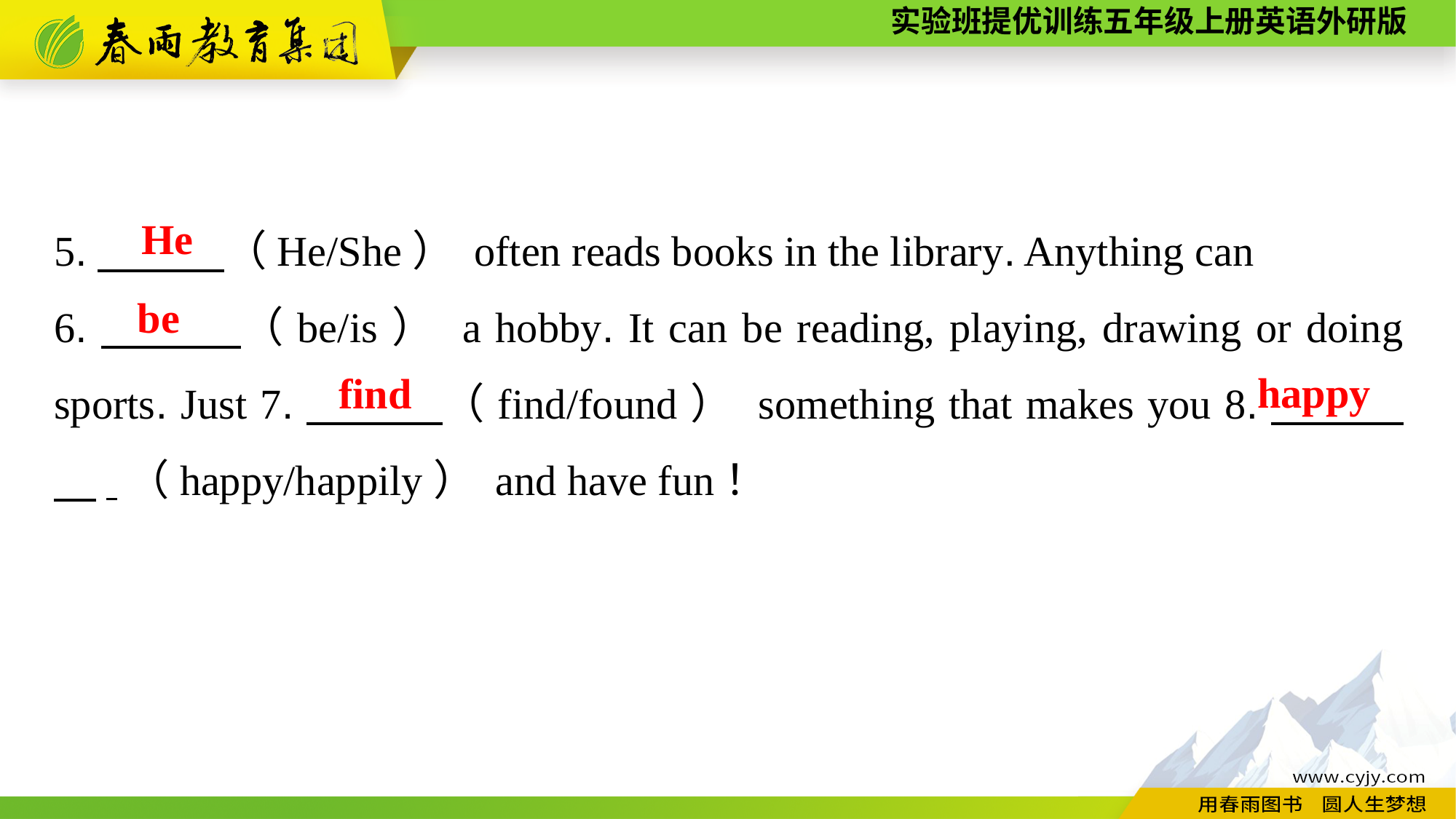

5.　　　（He/She） often reads books in the library. Anything can
6.　　　（be/is） a hobby. It can be reading, playing, drawing or doing sports. Just 7.　　　（find/found） something that makes you 8.　　　　.（happy/happily） and have fun！
He
be
happy
find